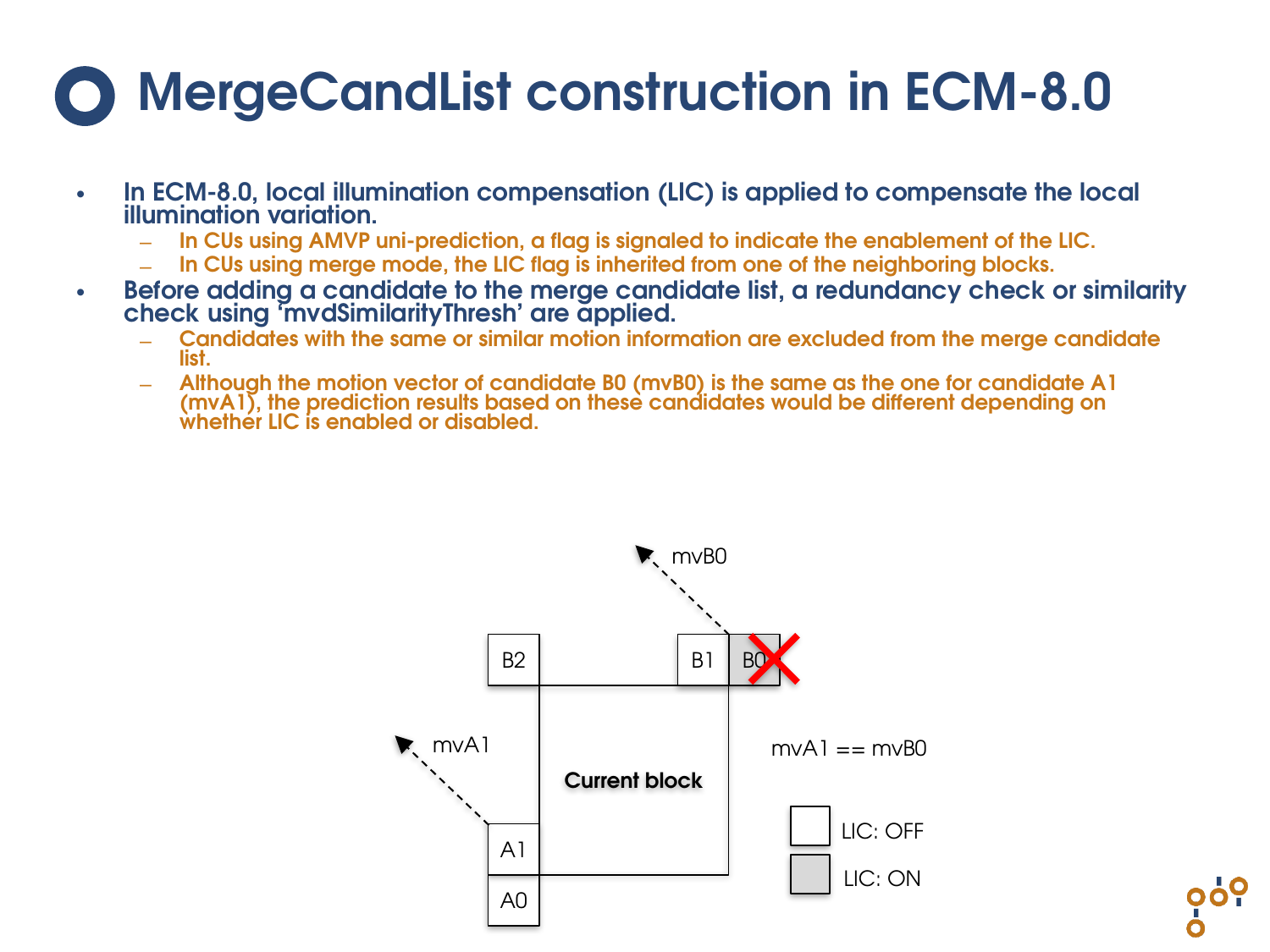

# MergeCandList construction in ECM-8.0
In ECM-8.0, local illumination compensation (LIC) is applied to compensate the local illumination variation.
In CUs using AMVP uni-prediction, a flag is signaled to indicate the enablement of the LIC.
In CUs using merge mode, the LIC flag is inherited from one of the neighboring blocks.
Before adding a candidate to the merge candidate list, a redundancy check or similarity check using ‘mvdSimilarityThresh’ are applied.
Candidates with the same or similar motion information are excluded from the merge candidate list.
Although the motion vector of candidate B0 (mvB0) is the same as the one for candidate A1 (mvA1), the prediction results based on these candidates would be different depending on whether LIC is enabled or disabled.

mvB0

B2
B1
B0
Current block
mvA1
mvA1 == mvB0

LIC: OFF
A1

LIC: ON
A0